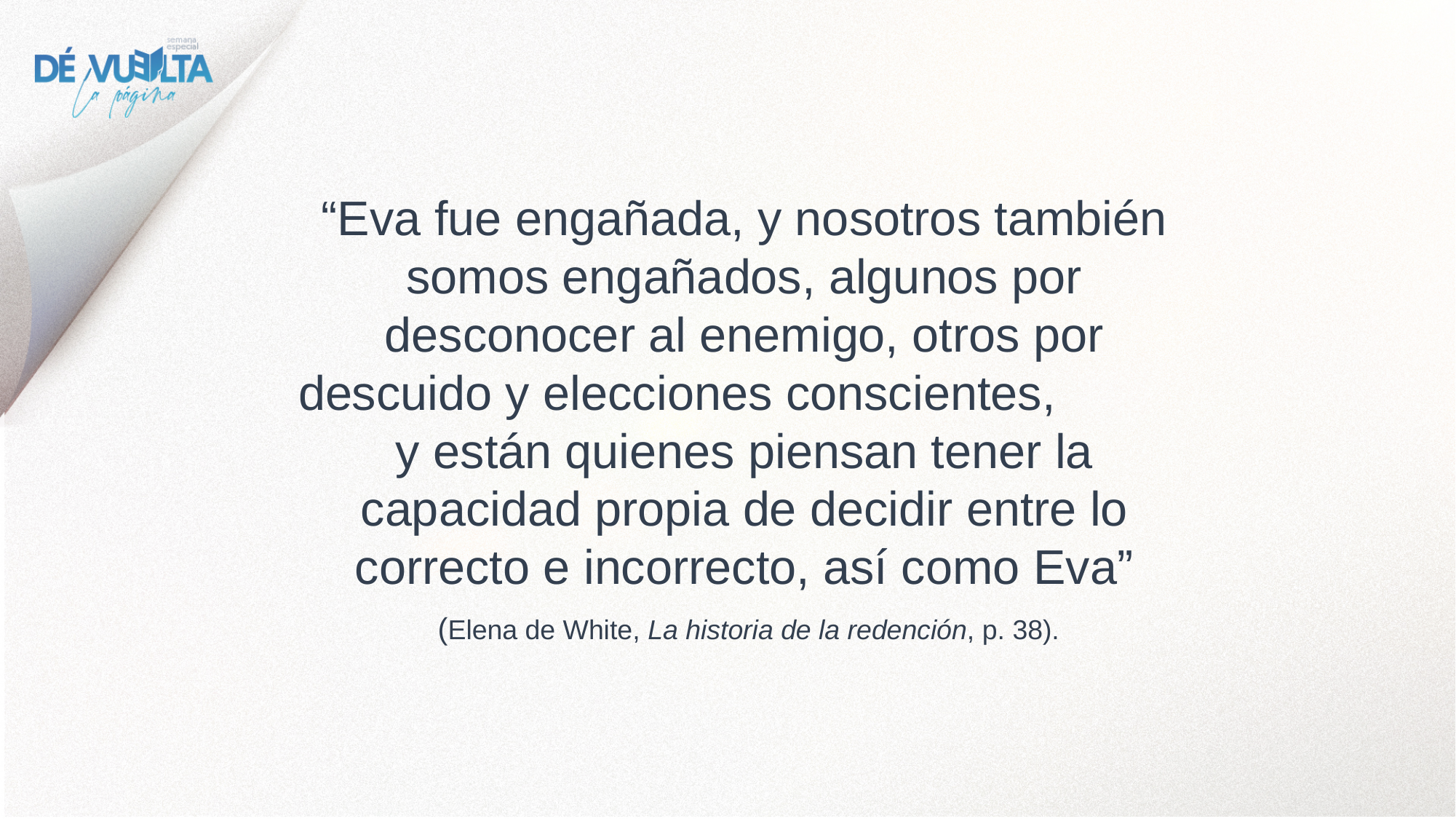

“Eva fue engañada, y nosotros también somos engañados, algunos por desconocer al enemigo, otros por descuido y elecciones conscientes,           y están quienes piensan tener la capacidad propia de decidir entre lo correcto e incorrecto, así como Eva”
 (Elena de White, La historia de la redención, p. 38).